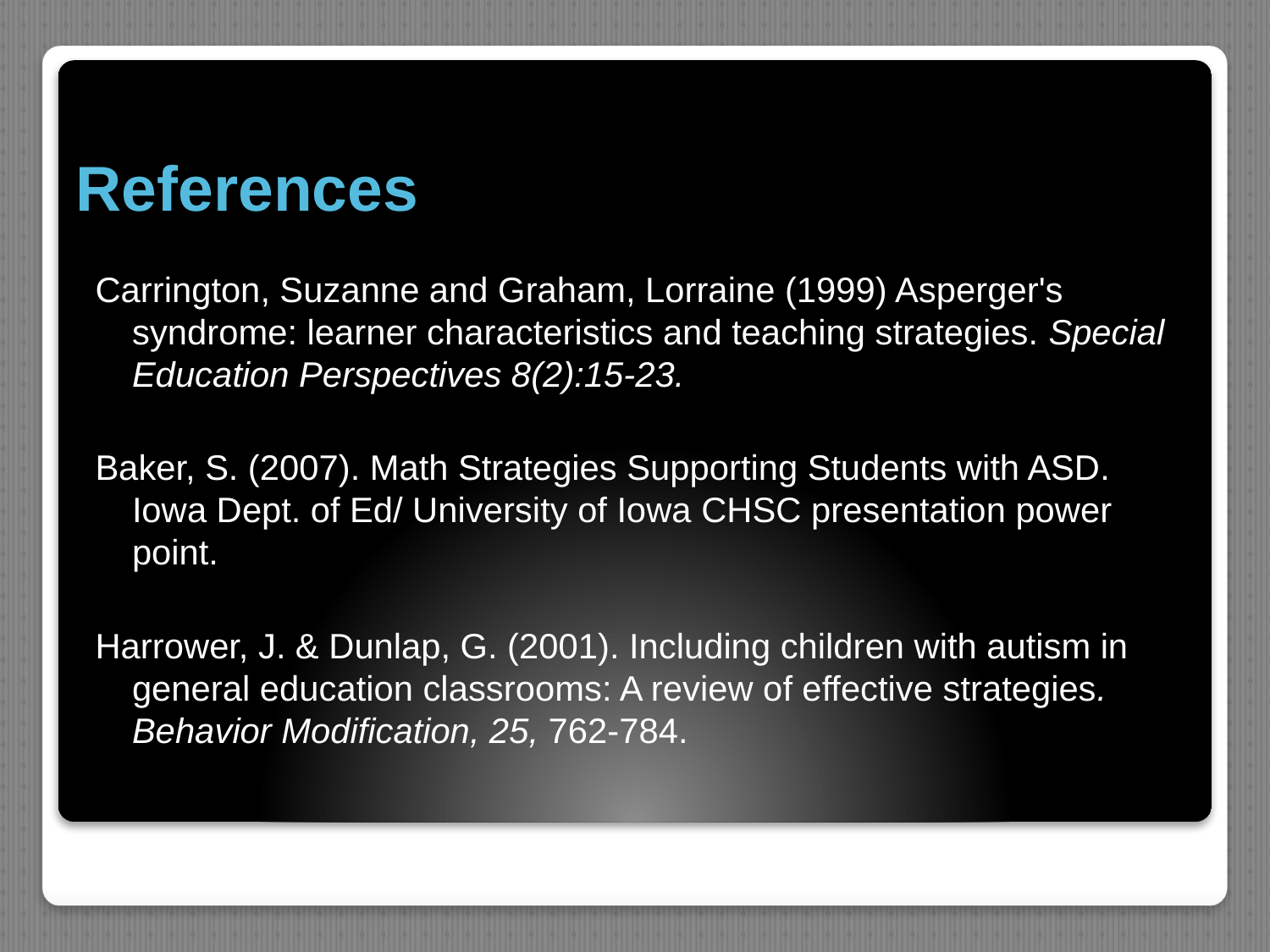

# References
Carrington, Suzanne and Graham, Lorraine (1999) Asperger's syndrome: learner characteristics and teaching strategies. Special Education Perspectives 8(2):15-23.

Baker, S. (2007). Math Strategies Supporting Students with ASD. Iowa Dept. of Ed/ University of Iowa CHSC presentation power point.

Harrower, J. & Dunlap, G. (2001). Including children with autism in general education classrooms: A review of effective strategies. Behavior Modification, 25, 762-784.